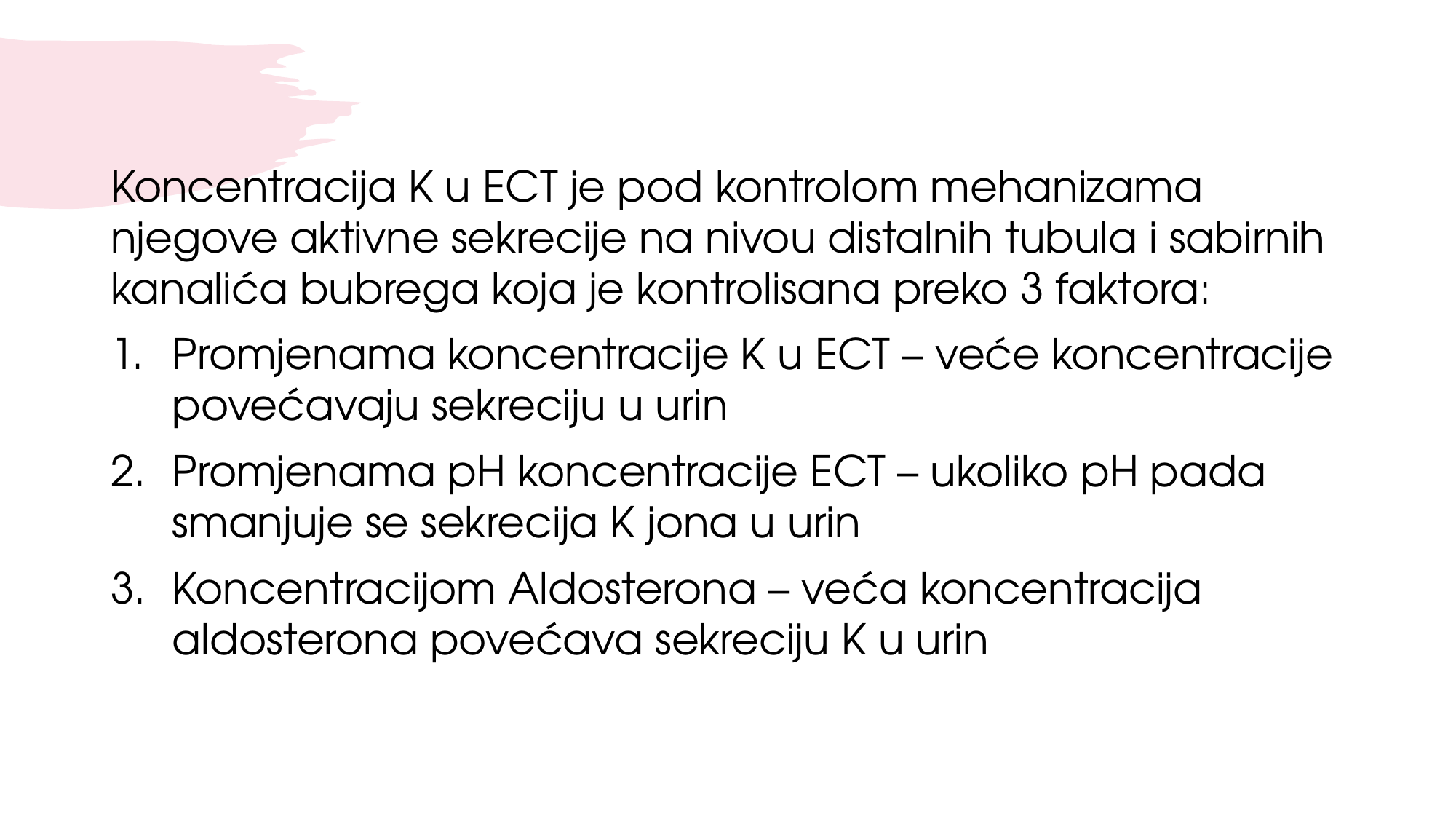

Koncentracija K u ECT je pod kontrolom mehanizama njegove aktivne sekrecije na nivou distalnih tubula i sabirnih kanalića bubrega koja je kontrolisana preko 3 faktora:
Promjenama koncentracije K u ECT – veće koncentracije povećavaju sekreciju u urin
Promjenama pH koncentracije ECT – ukoliko pH pada smanjuje se sekrecija K jona u urin
Koncentracijom Aldosterona – veća koncentracija aldosterona povećava sekreciju K u urin